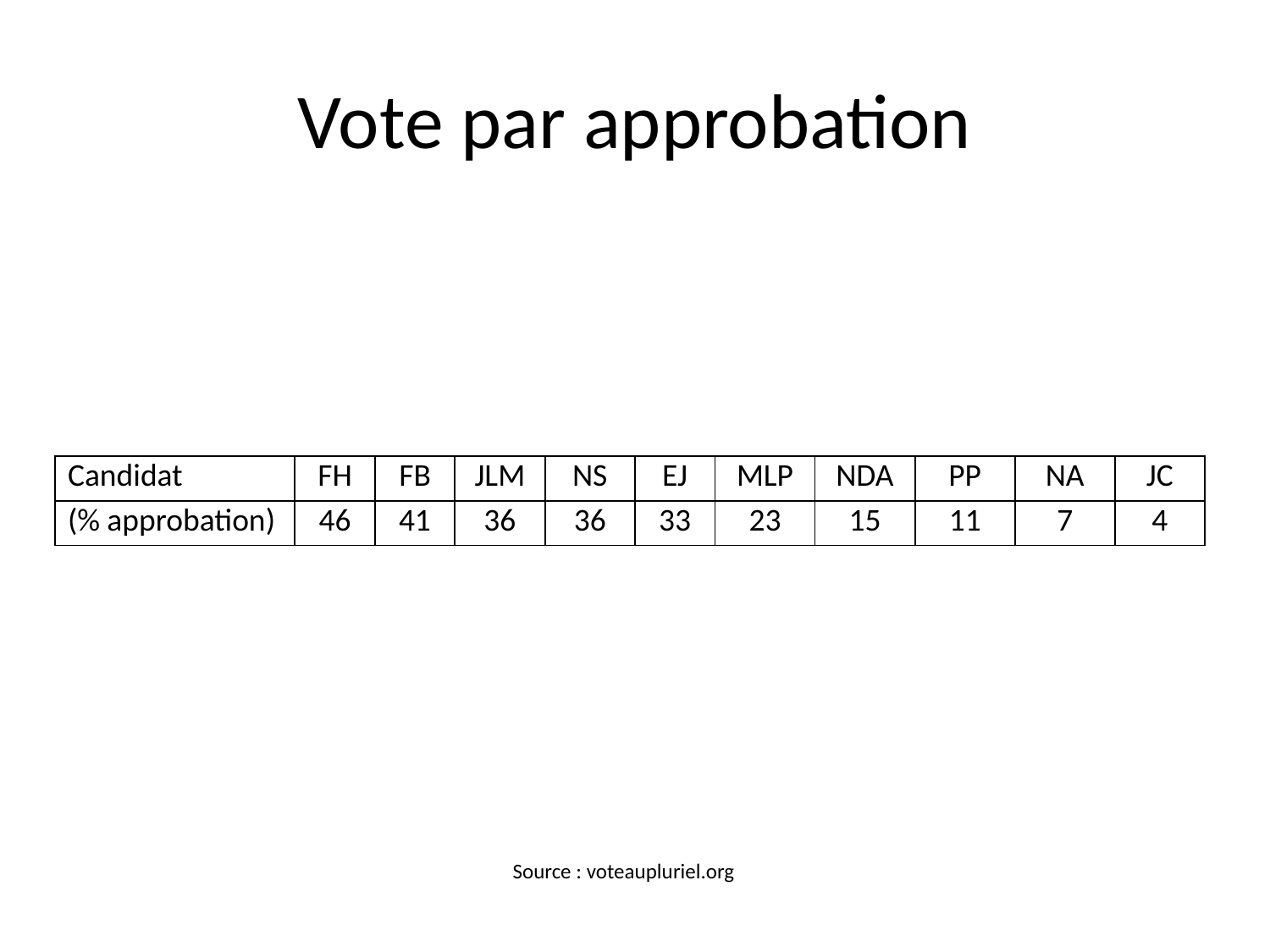

# Vote par approbation
| Candidat | FH | FB | JLM | NS | EJ | MLP | NDA | PP | NA | JC |
| --- | --- | --- | --- | --- | --- | --- | --- | --- | --- | --- |
| (% approbation) | 46 | 41 | 36 | 36 | 33 | 23 | 15 | 11 | 7 | 4 |
Source : voteaupluriel.org